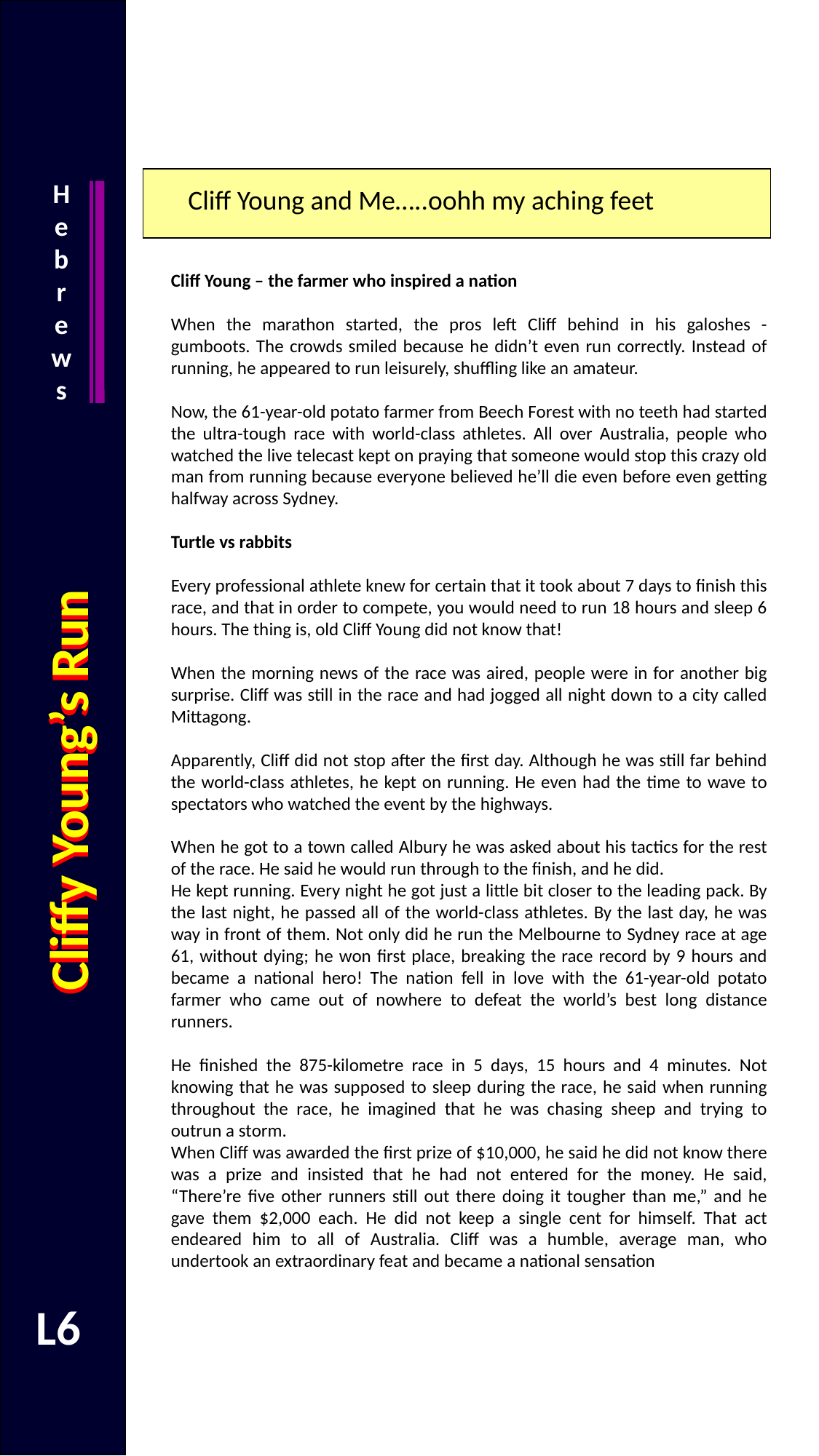

Hebrews

Cliff Young and Me…..oohh my aching feet
Cliff Young – the farmer who inspired a nation

When the marathon started, the pros left Cliff behind in his galoshes - gumboots. The crowds smiled because he didn’t even run correctly. Instead of running, he appeared to run leisurely, shuffling like an amateur.

Now, the 61-year-old potato farmer from Beech Forest with no teeth had started the ultra-tough race with world-class athletes. All over Australia, people who watched the live telecast kept on praying that someone would stop this crazy old man from running because everyone believed he’ll die even before even getting halfway across Sydney.

Turtle vs rabbits

Every professional athlete knew for certain that it took about 7 days to finish this race, and that in order to compete, you would need to run 18 hours and sleep 6 hours. The thing is, old Cliff Young did not know that!

When the morning news of the race was aired, people were in for another big surprise. Cliff was still in the race and had jogged all night down to a city called Mittagong.

Apparently, Cliff did not stop after the first day. Although he was still far behind the world-class athletes, he kept on running. He even had the time to wave to spectators who watched the event by the highways.

When he got to a town called Albury he was asked about his tactics for the rest of the race. He said he would run through to the finish, and he did.
He kept running. Every night he got just a little bit closer to the leading pack. By the last night, he passed all of the world-class athletes. By the last day, he was way in front of them. Not only did he run the Melbourne to Sydney race at age 61, without dying; he won first place, breaking the race record by 9 hours and became a national hero! The nation fell in love with the 61-year-old potato farmer who came out of nowhere to defeat the world’s best long distance runners.

He finished the 875-kilometre race in 5 days, 15 hours and 4 minutes. Not knowing that he was supposed to sleep during the race, he said when running throughout the race, he imagined that he was chasing sheep and trying to outrun a storm.
When Cliff was awarded the first prize of $10,000, he said he did not know there was a prize and insisted that he had not entered for the money. He said, “There’re five other runners still out there doing it tougher than me,” and he gave them $2,000 each. He did not keep a single cent for himself. That act endeared him to all of Australia. Cliff was a humble, average man, who undertook an extraordinary feat and became a national sensation

Cliffy Young’s Run
Cliffy Young’s Run
L6